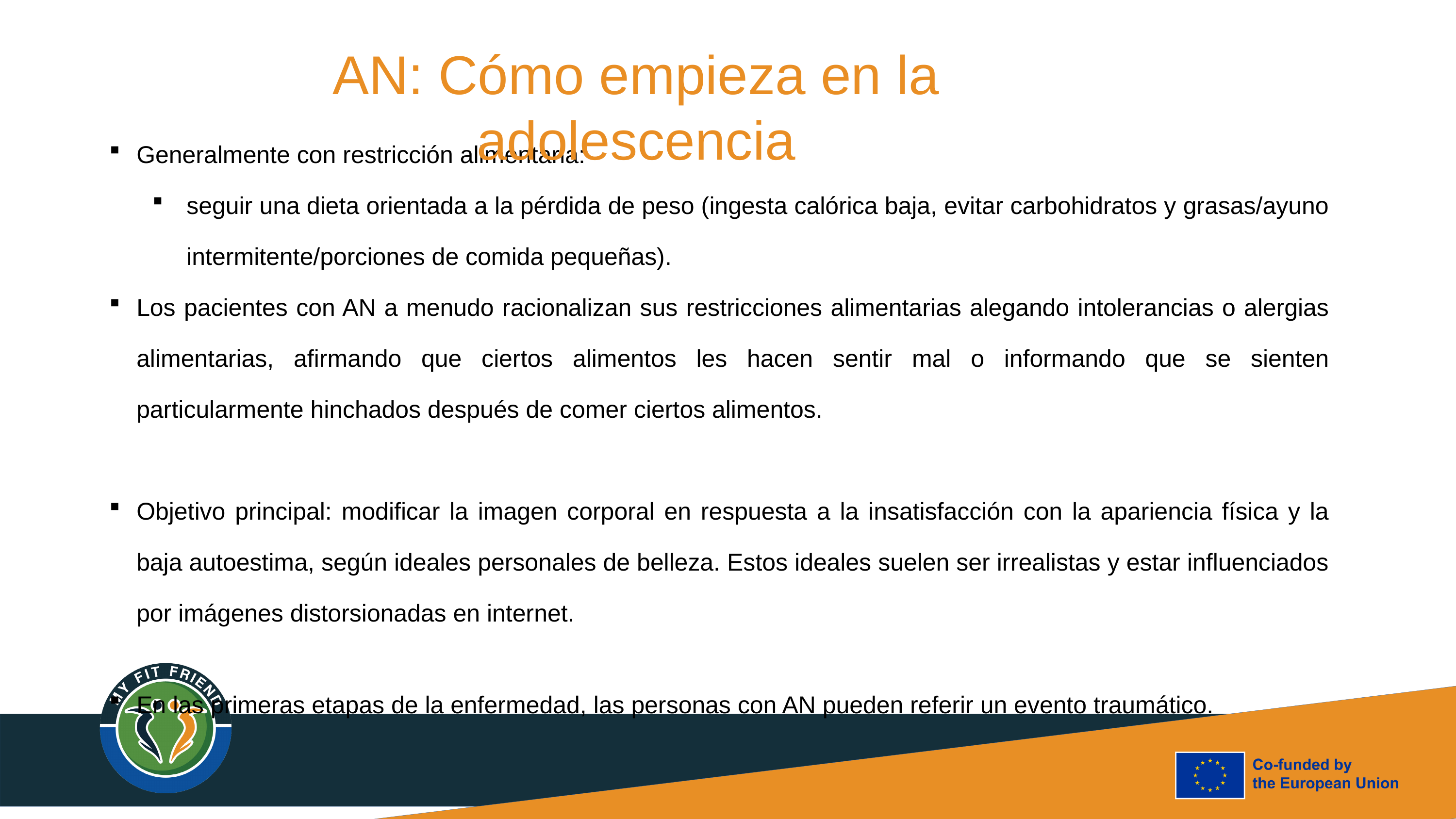

AN: Cómo empieza en la adolescencia
Generalmente con restricción alimentaria:
seguir una dieta orientada a la pérdida de peso (ingesta calórica baja, evitar carbohidratos y grasas/ayuno intermitente/porciones de comida pequeñas).
Los pacientes con AN a menudo racionalizan sus restricciones alimentarias alegando intolerancias o alergias alimentarias, afirmando que ciertos alimentos les hacen sentir mal o informando que se sienten particularmente hinchados después de comer ciertos alimentos.

Objetivo principal: modificar la imagen corporal en respuesta a la insatisfacción con la apariencia física y la baja autoestima, según ideales personales de belleza. Estos ideales suelen ser irrealistas y estar influenciados por imágenes distorsionadas en internet.

En las primeras etapas de la enfermedad, las personas con AN pueden referir un evento traumático.